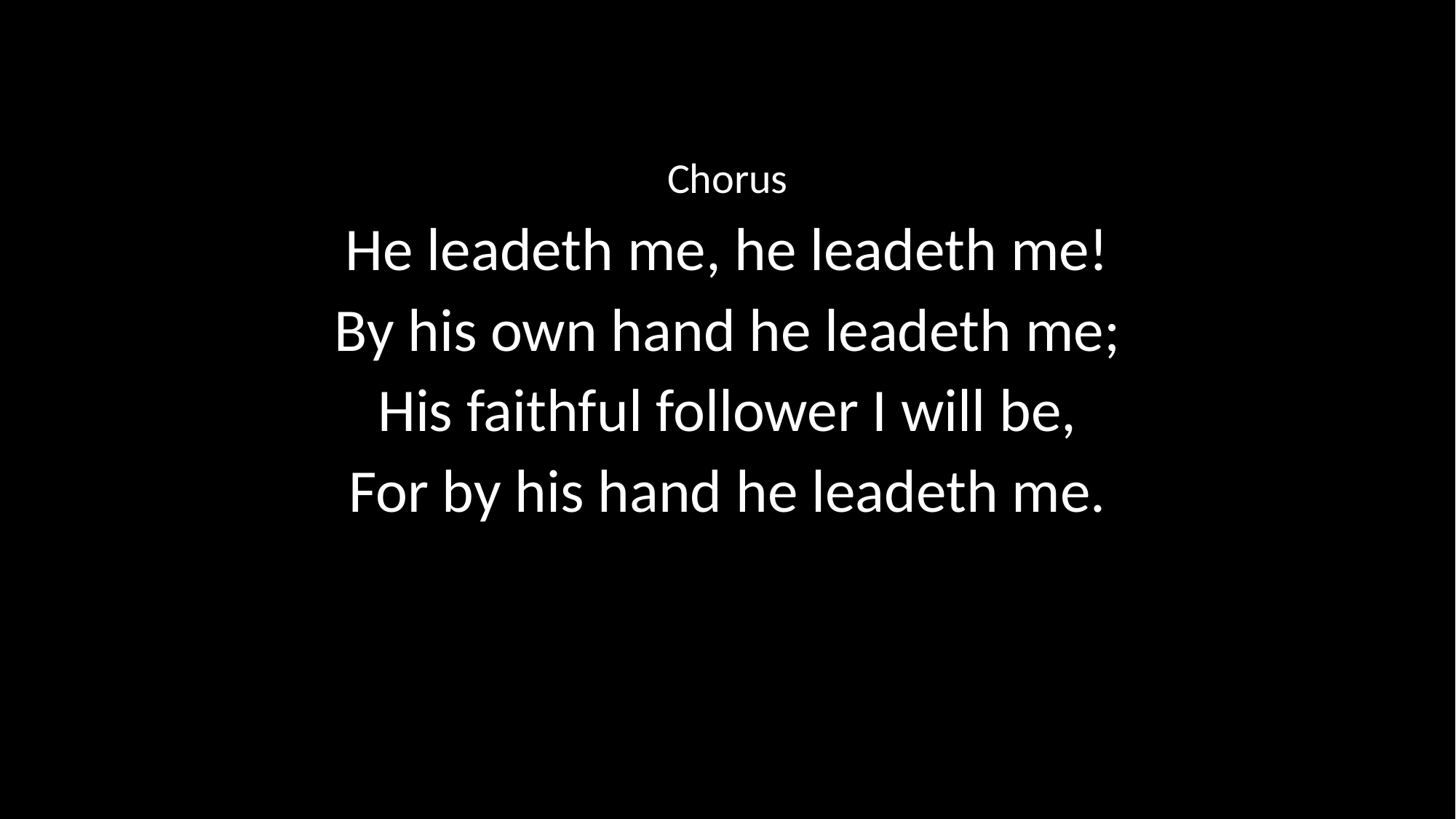

Chorus
He leadeth me, he leadeth me!
By his own hand he leadeth me;
His faithful follower I will be,
For by his hand he leadeth me.